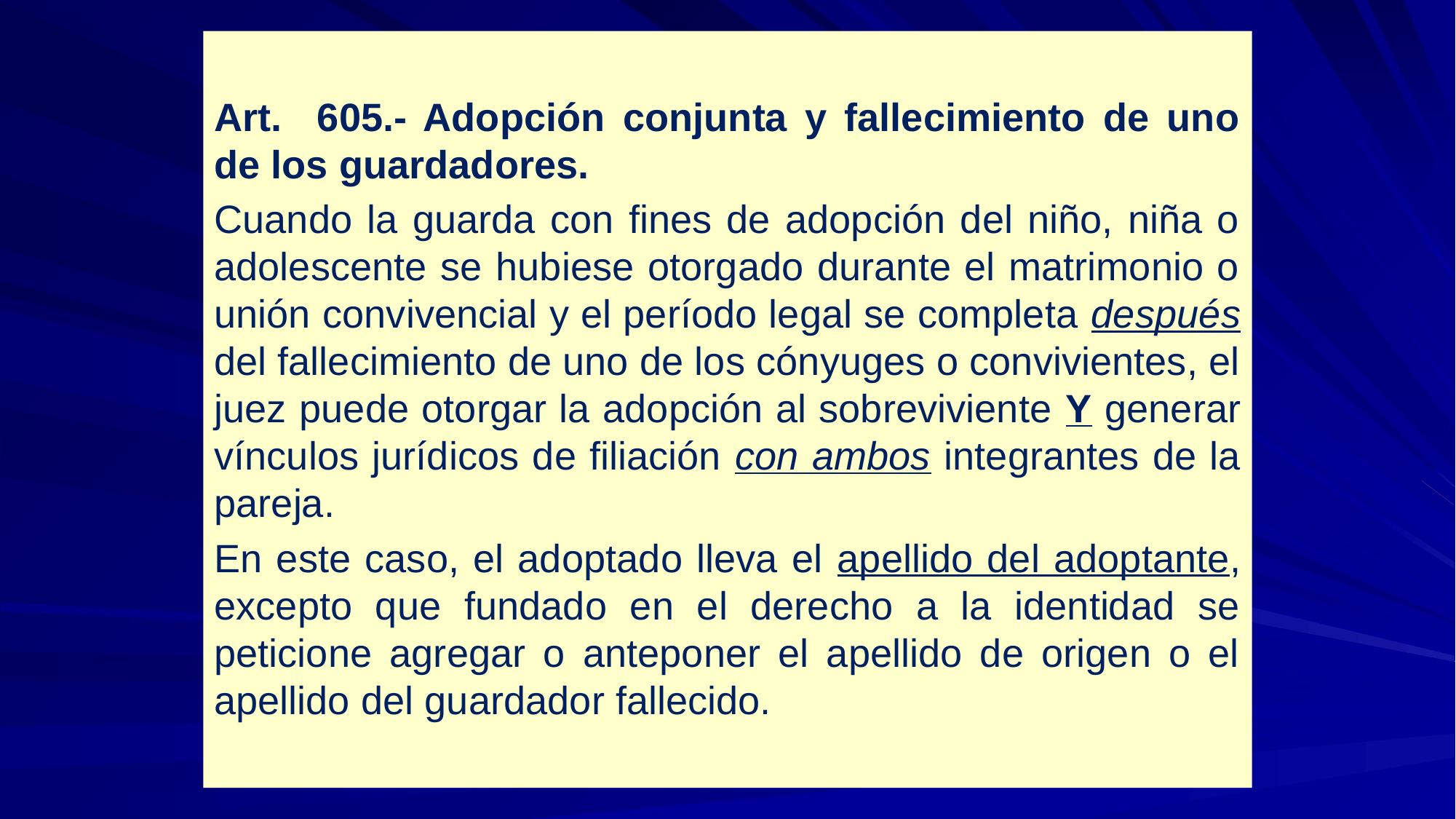

Art.  605.- Adopción conjunta y fallecimiento de uno de los guardadores.
Cuando la guarda con fines de adopción del niño, niña o adolescente se hubiese otorgado durante el matrimonio o unión convivencial y el período legal se completa después del fallecimiento de uno de los cónyuges o convivientes, el juez puede otorgar la adopción al sobreviviente Y generar vínculos jurídicos de filiación con ambos integrantes de la pareja.
En este caso, el adoptado lleva el apellido del adoptante, excepto que fundado en el derecho a la identidad se peticione agregar o anteponer el apellido de origen o el apellido del guardador fallecido.